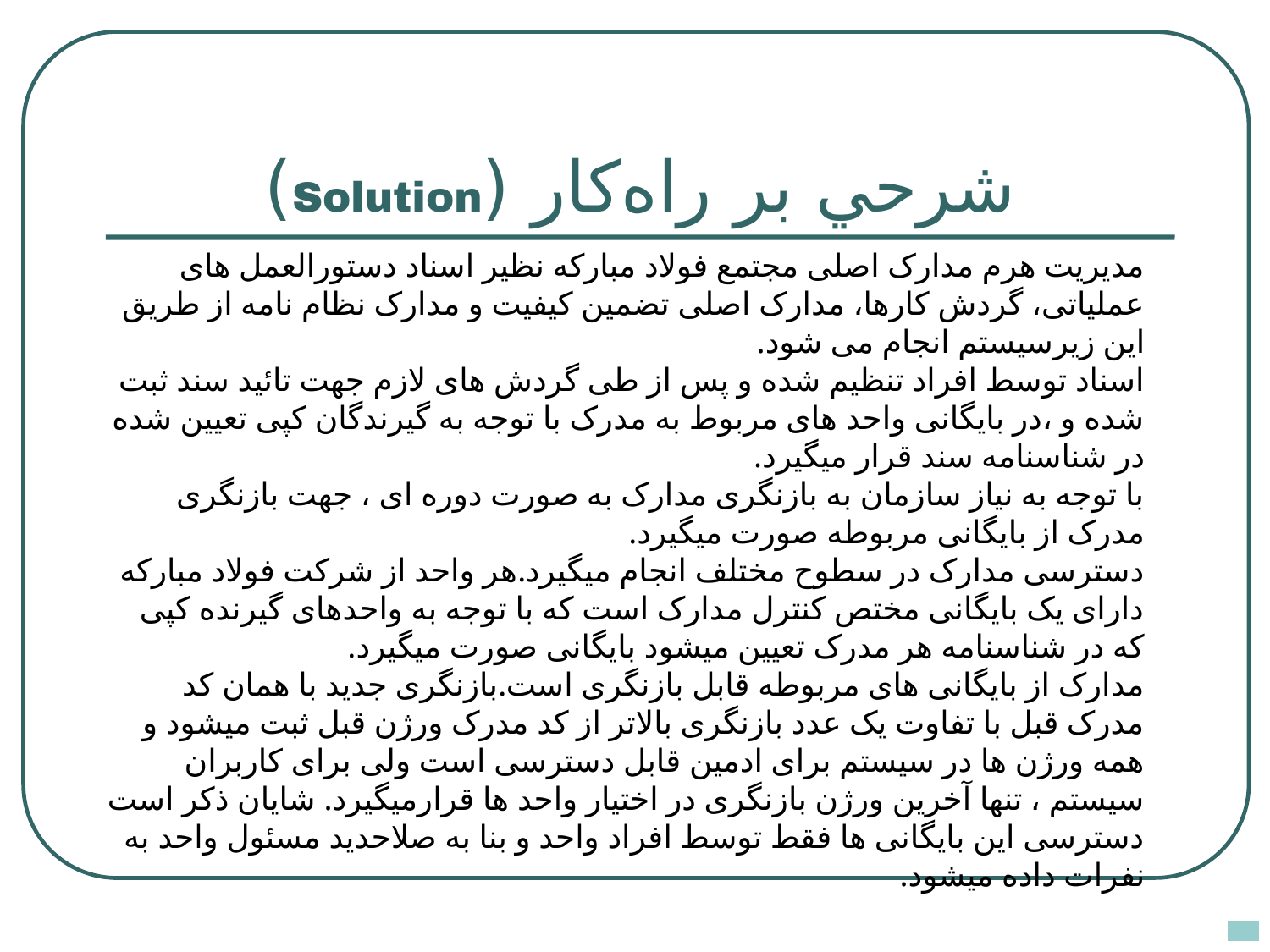

# شرحي بر راه‌كار (Solution)
مدیریت هرم مدارک اصلی مجتمع فولاد مبارکه نظیر اسناد دستورالعمل های عملیاتی، گردش کارها، مدارک اصلی تضمین کیفیت و مدارک نظام نامه از طریق این زیرسیستم انجام می شود.
اسناد توسط افراد تنظیم شده و پس از طی گردش های لازم جهت تائید سند ثبت شده و ،در بایگانی واحد های مربوط به مدرک با توجه به گیرندگان کپی تعیین شده در شناسنامه سند قرار میگیرد.
با توجه به نیاز سازمان به بازنگری مدارک به صورت دوره ای ، جهت بازنگری مدرک از بایگانی مربوطه صورت میگیرد.
دسترسی مدارک در سطوح مختلف انجام میگیرد.هر واحد از شرکت فولاد مبارکه دارای یک بایگانی مختص کنترل مدارک است که با توجه به واحدهای گیرنده کپی که در شناسنامه هر مدرک تعیین میشود بایگانی صورت میگیرد.
مدارک از بایگانی های مربوطه قابل بازنگری است.بازنگری جدید با همان کد مدرک قبل با تفاوت یک عدد بازنگری بالاتر از کد مدرک ورژن قبل ثبت میشود و همه ورژن ها در سیستم برای ادمین قابل دسترسی است ولی برای کاربران سیستم ، تنها آخرین ورژن بازنگری در اختیار واحد ها قرارمیگیرد. شایان ذکر است دسترسی این بایگانی ها فقط توسط افراد واحد و بنا به صلاحدید مسئول واحد به نفرات داده میشود.